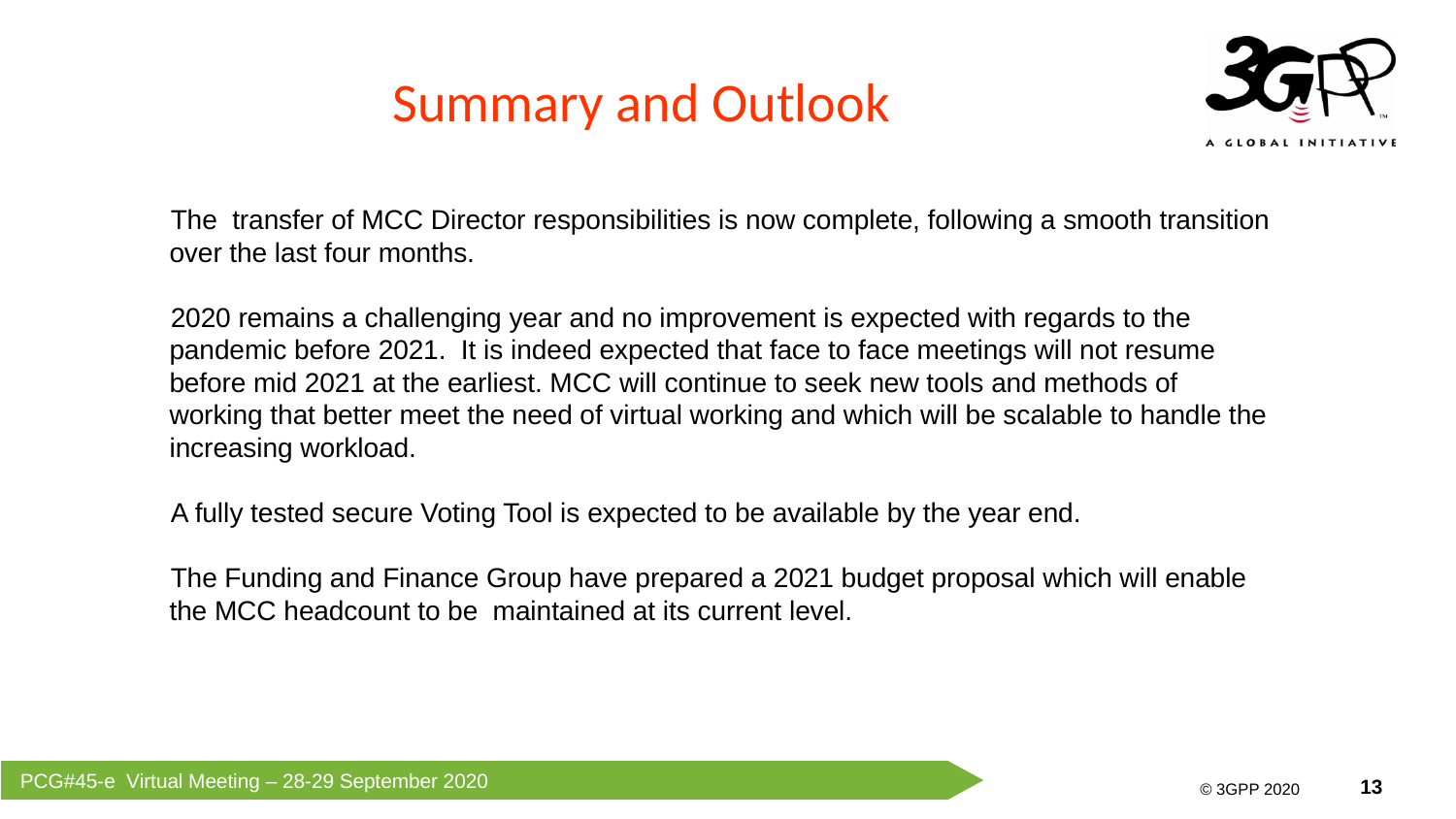

# Summary and Outlook

The  transfer of MCC Director responsibilities is now complete, following a smooth transition over the last four months.

2020 remains a challenging year and no improvement is expected with regards to the pandemic before 2021.  It is indeed expected that face to face meetings will not resume before mid 2021 at the earliest. MCC will continue to seek new tools and methods of working that better meet the need of virtual working and which will be scalable to handle the increasing workload.

A fully tested secure Voting Tool is expected to be available by the year end.

The Funding and Finance Group have prepared a 2021 budget proposal which will enable the MCC headcount to be  maintained at its current level.